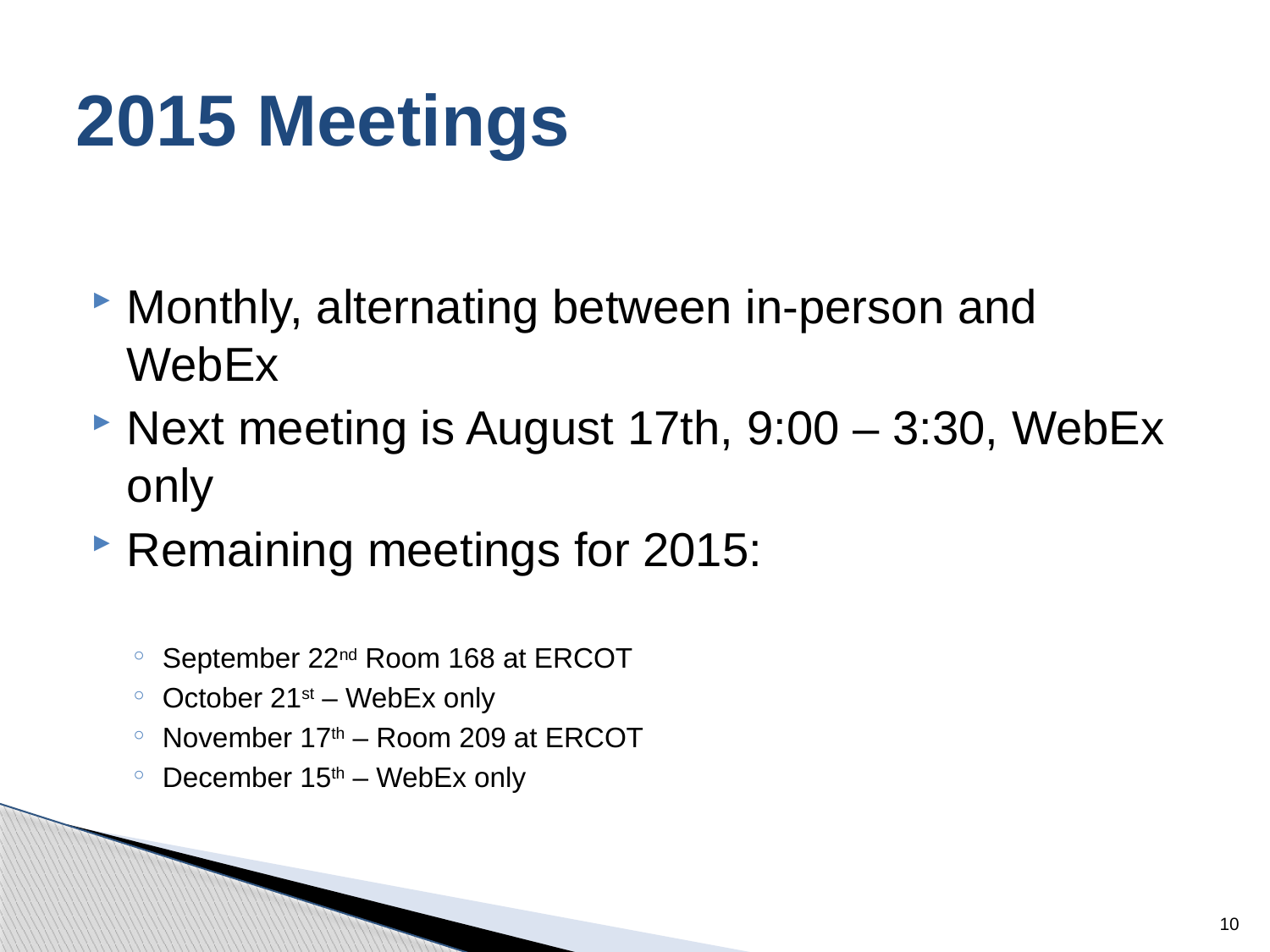

# 2015 Meetings

Monthly, alternating between in-person and WebEx
Next meeting is August 17th, 9:00 – 3:30, WebEx only
Remaining meetings for 2015:

September 22nd Room 168 at ERCOT
October 21st – WebEx only
November 17th – Room 209 at ERCOT
December 15th – WebEx only

10